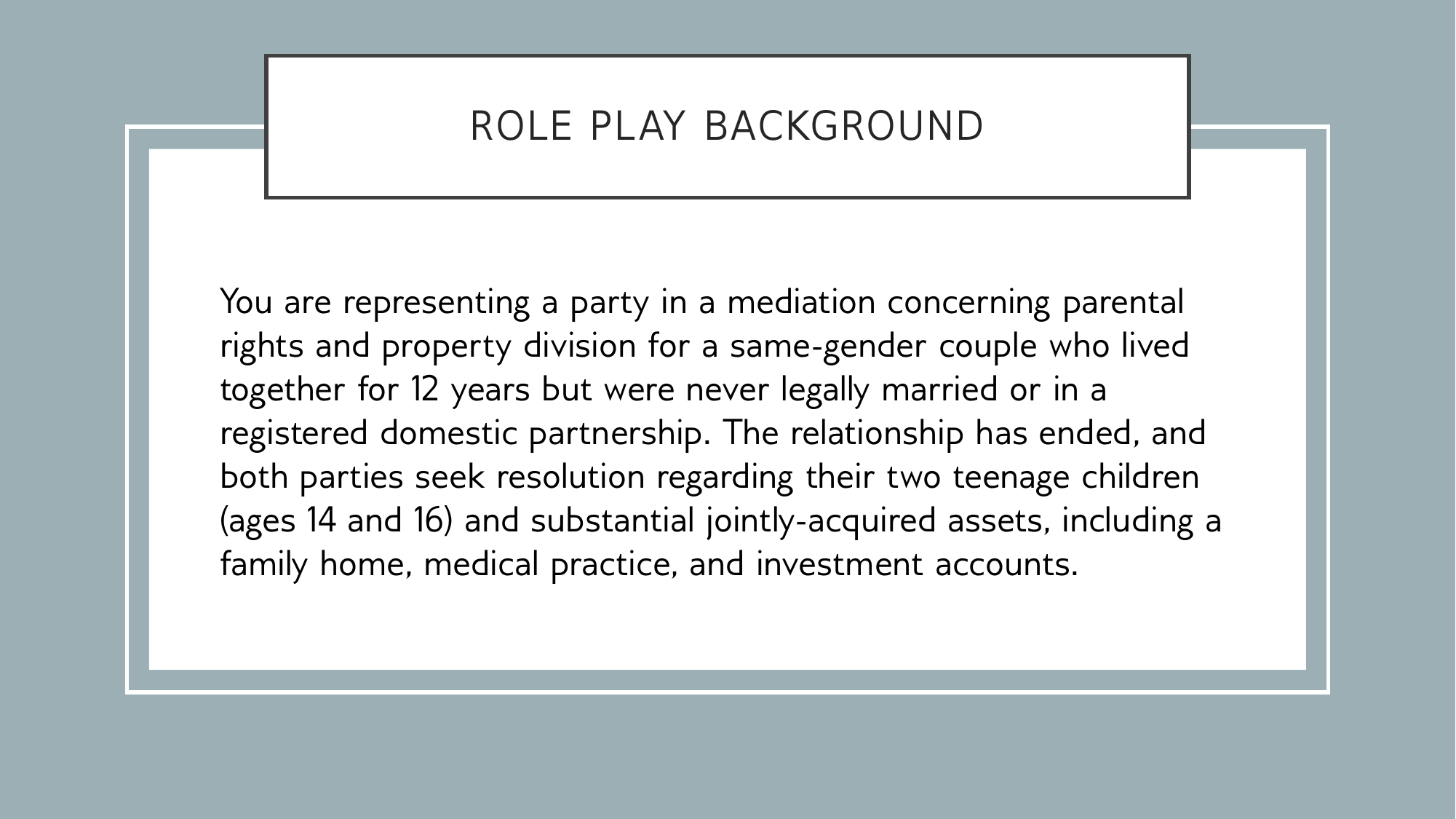

# Role Play background

You are representing a party in a mediation concerning parental rights and property division for a same-gender couple who lived together for 12 years but were never legally married or in a registered domestic partnership. The relationship has ended, and both parties seek resolution regarding their two teenage children (ages 14 and 16) and substantial jointly-acquired assets, including a family home, medical practice, and investment accounts.